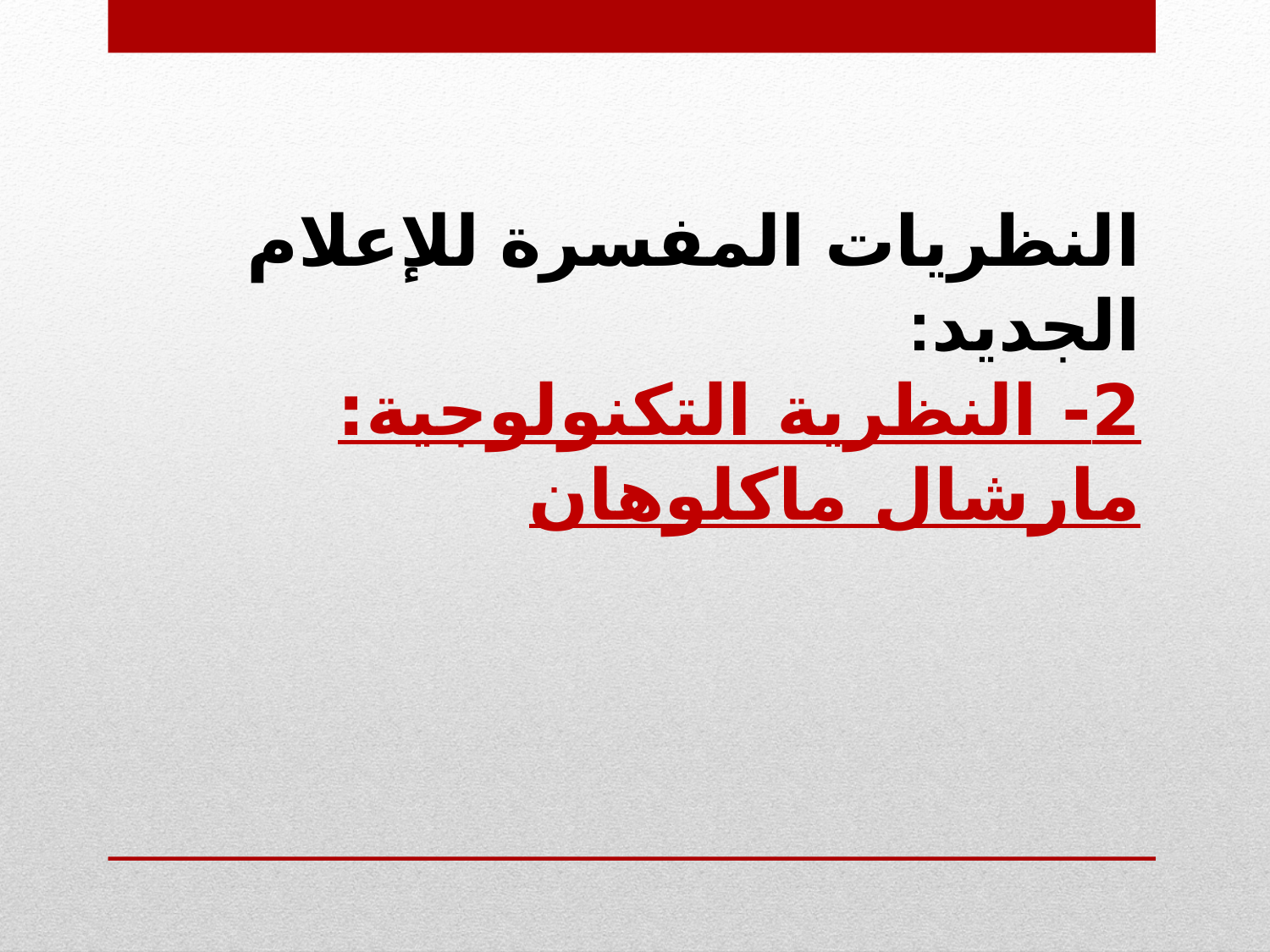

النظريات المفسرة للإعلام الجديد:
2- النظرية التكنولوجية: مارشال ماكلوهان
#